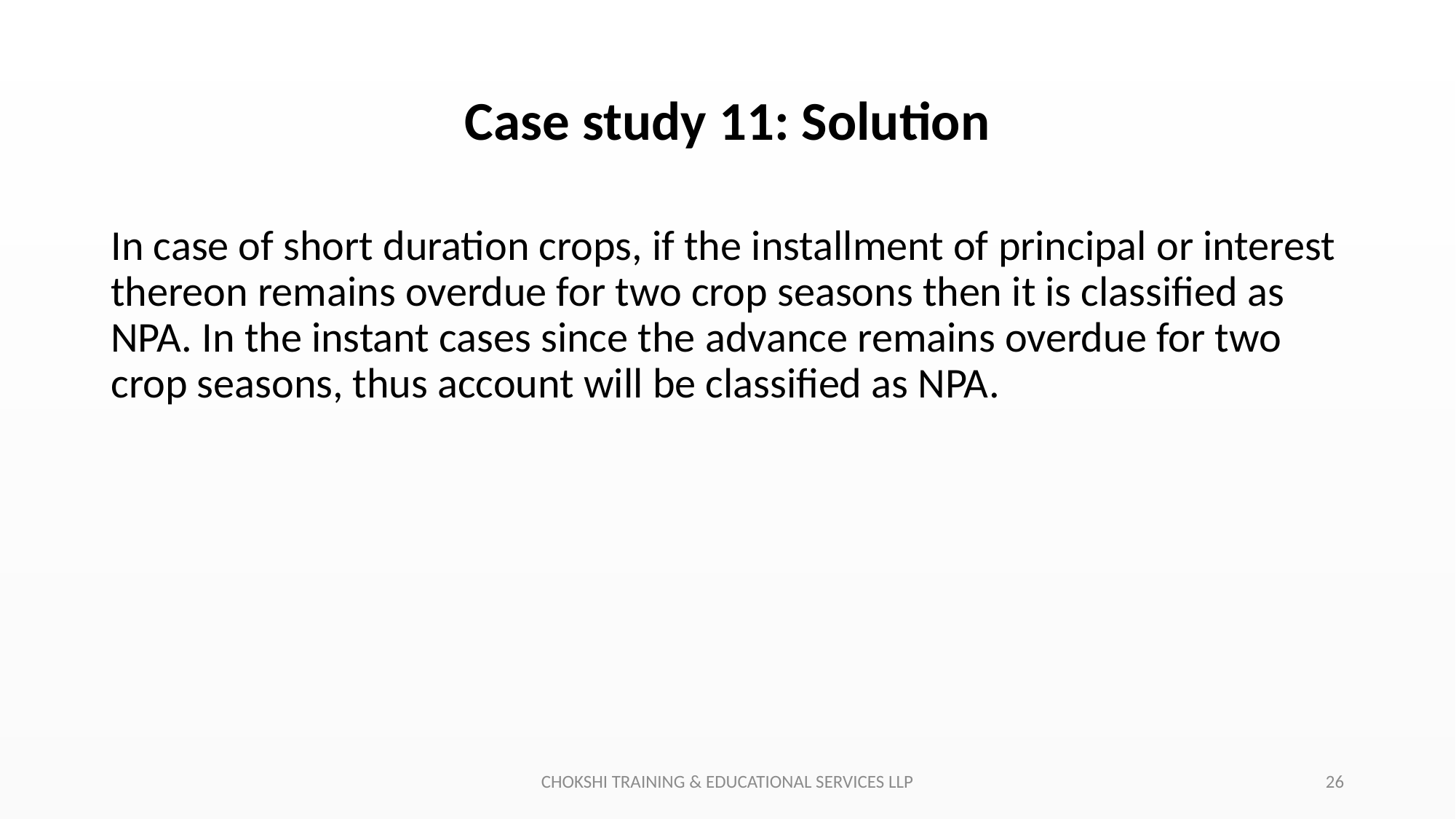

# Case study 11: Solution
In case of short duration crops, if the installment of principal or interest thereon remains overdue for two crop seasons then it is classified as NPA. In the instant cases since the advance remains overdue for two crop seasons, thus account will be classified as NPA.
CHOKSHI TRAINING & EDUCATIONAL SERVICES LLP
26